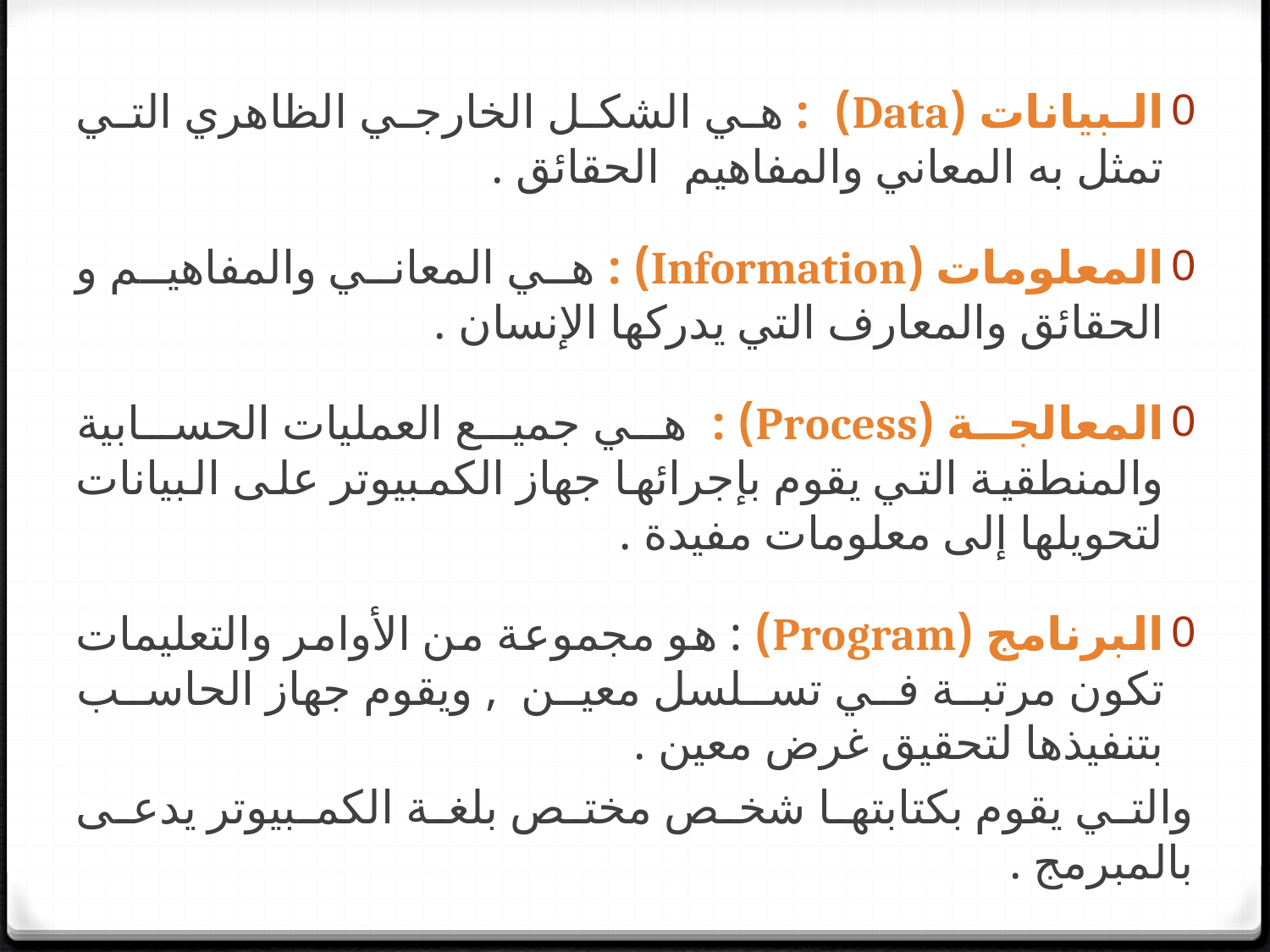

البيانات (Data)  : هي الشكل الخارجي الظاهري التي تمثل به المعاني والمفاهيم  الحقائق .

المعلومات (Information) : هي المعاني والمفاهيم و الحقائق والمعارف التي يدركها الإنسان .

المعالجة (Process) :  هي جميع العمليات الحسابية والمنطقية التي يقوم بإجرائها جهاز الكمبيوتر على البيانات لتحويلها إلى معلومات مفيدة .

البرنامج (Program) : هو مجموعة من الأوامر والتعليمات تكون مرتبة في تسلسل معين  , ويقوم جهاز الحاسب بتنفيذها لتحقيق غرض معين .
والتي يقوم بكتابتها شخص مختص بلغة الكمبيوتر يدعى بالمبرمج .